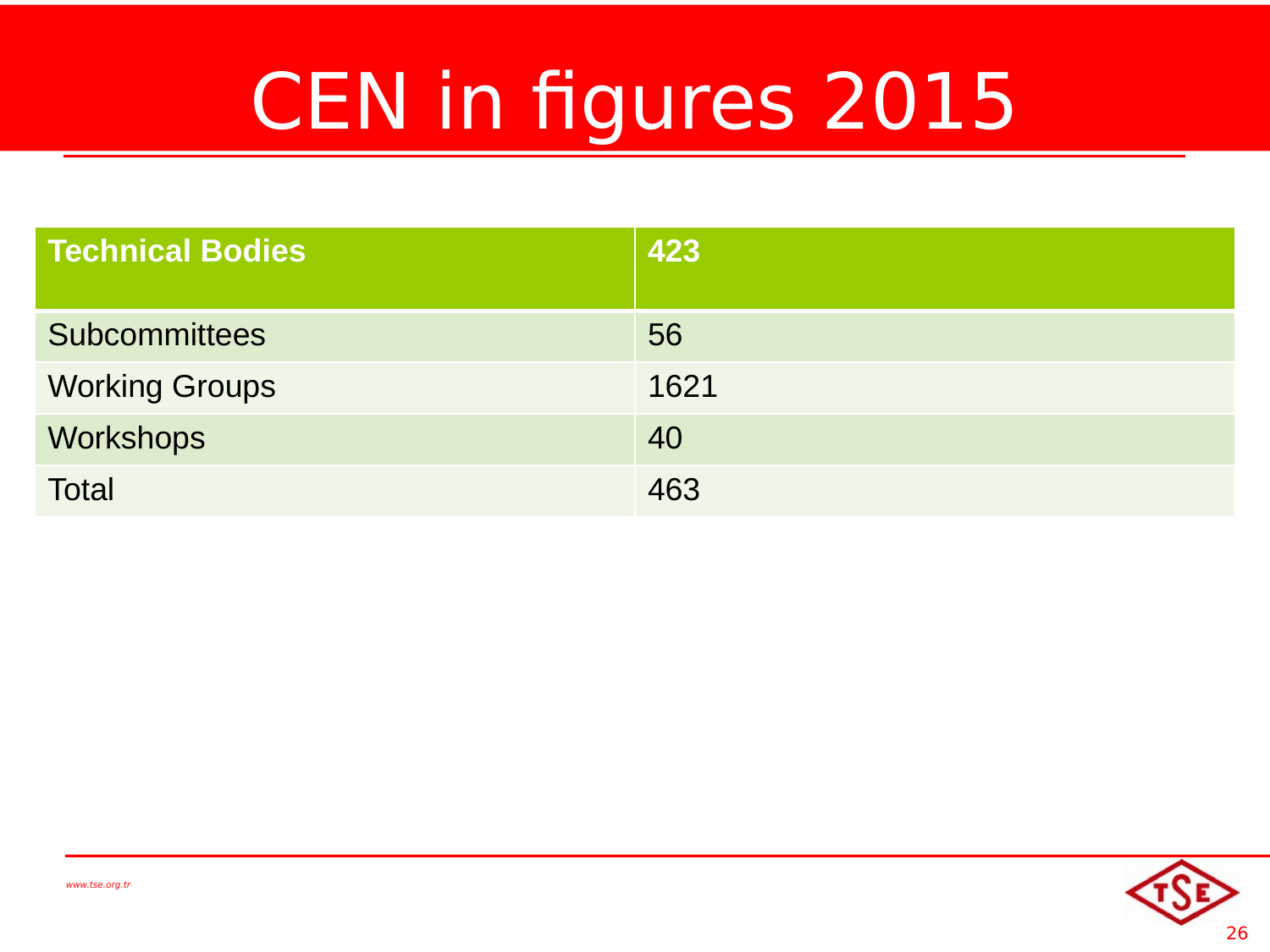

# CEN in figures 2015
| Technical Bodies | 423 |
| --- | --- |
| Subcommittees | 56 |
| Working Groups | 1621 |
| Workshops | 40 |
| Total | 463 |

www.tse.org.tr
26